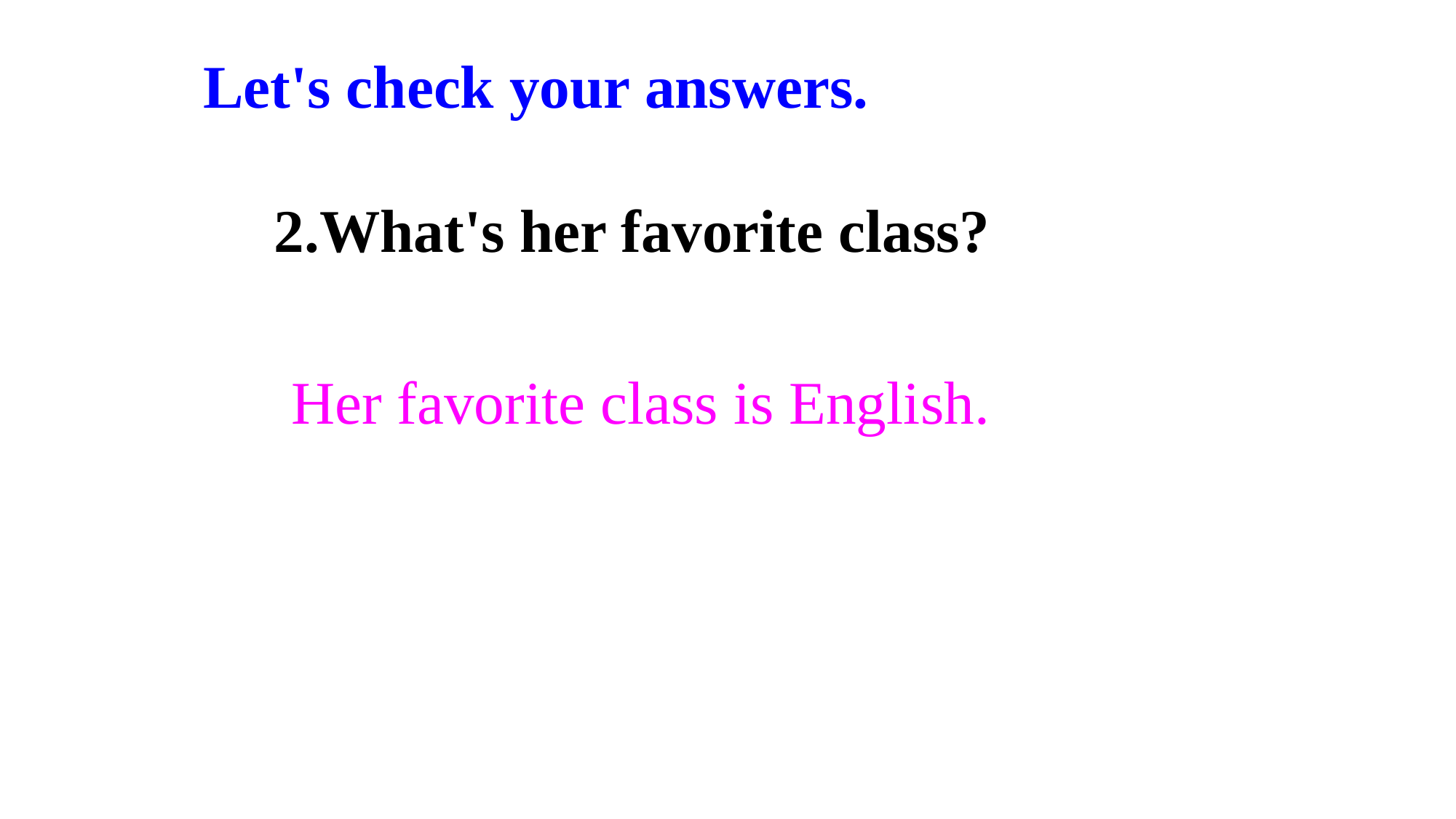

Let's check your answers.
2.What's her favorite class?

Her favorite class is English.